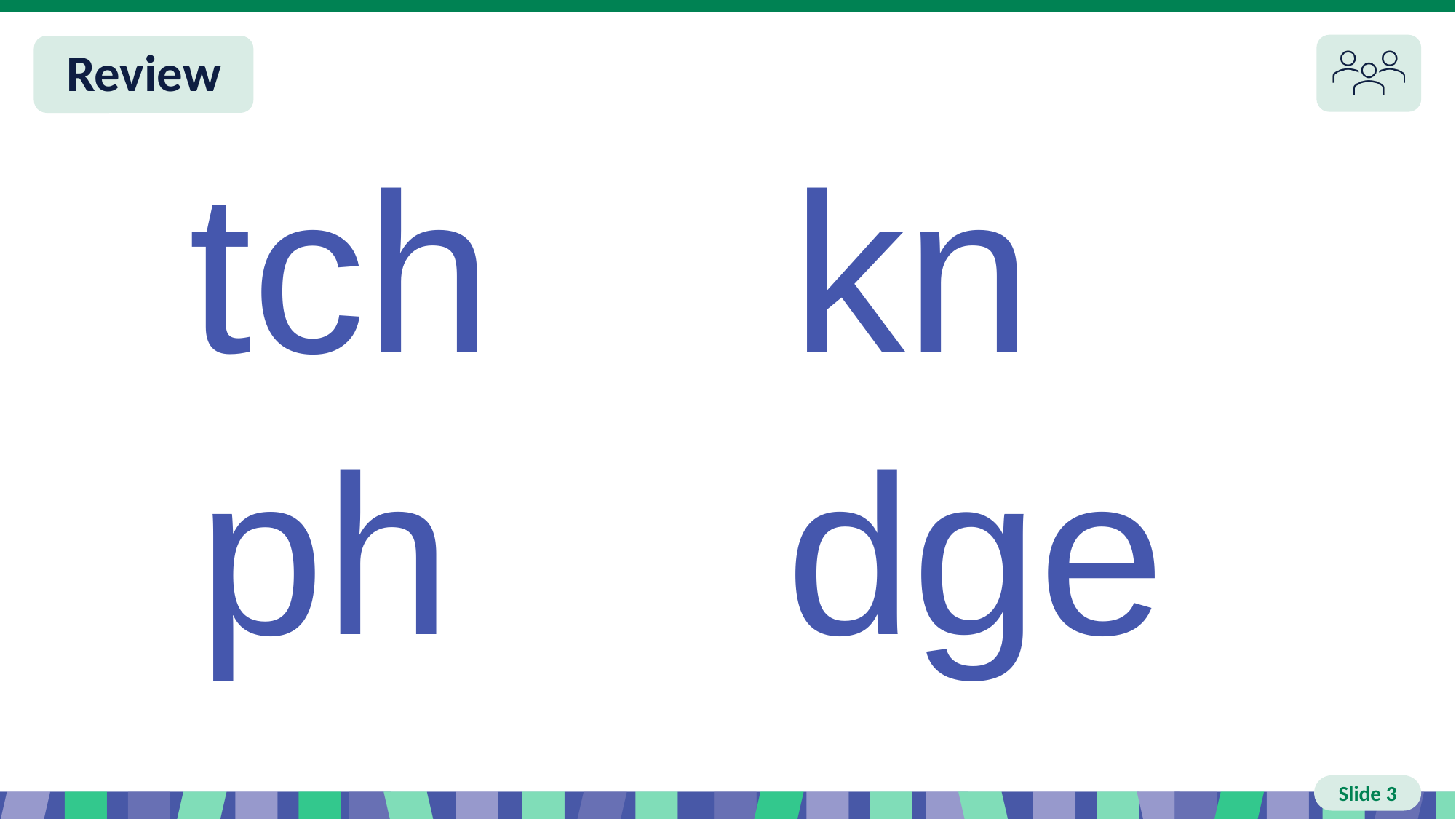

# Slide 3 Review
kn
tch
dge
ph